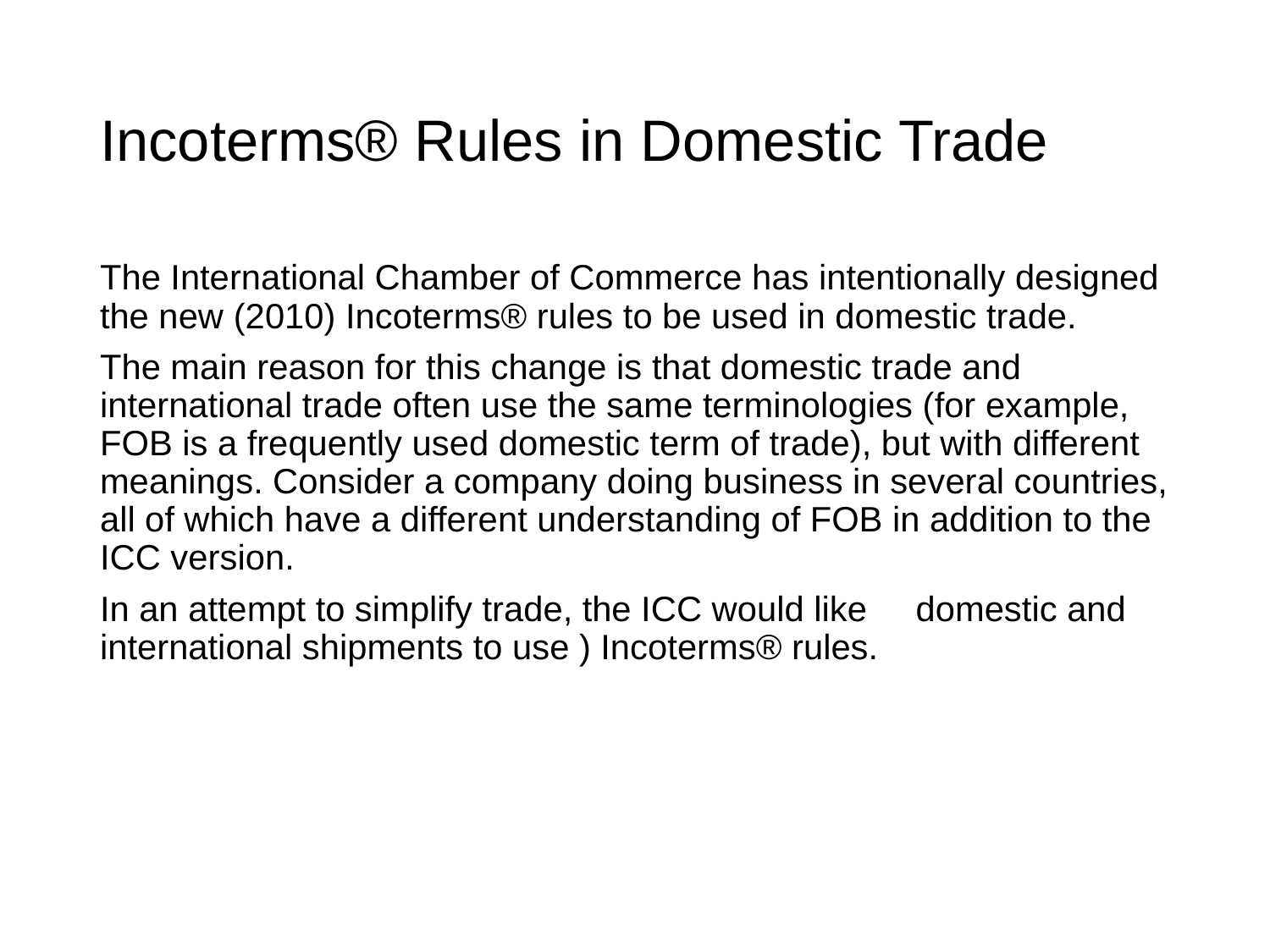

# Incoterms® Rules in Domestic Trade
The International Chamber of Commerce has intentionally designed the new (2010) Incoterms® rules to be used in domestic trade.
The main reason for this change is that domestic trade and international trade often use the same terminologies (for example, FOB is a frequently used domestic term of trade), but with different meanings. Consider a company doing business in several countries, all of which have a different understanding of FOB in addition to the ICC version.
In an attempt to simplify trade, the ICC would like     domestic and international shipments to use ) Incoterms® rules.